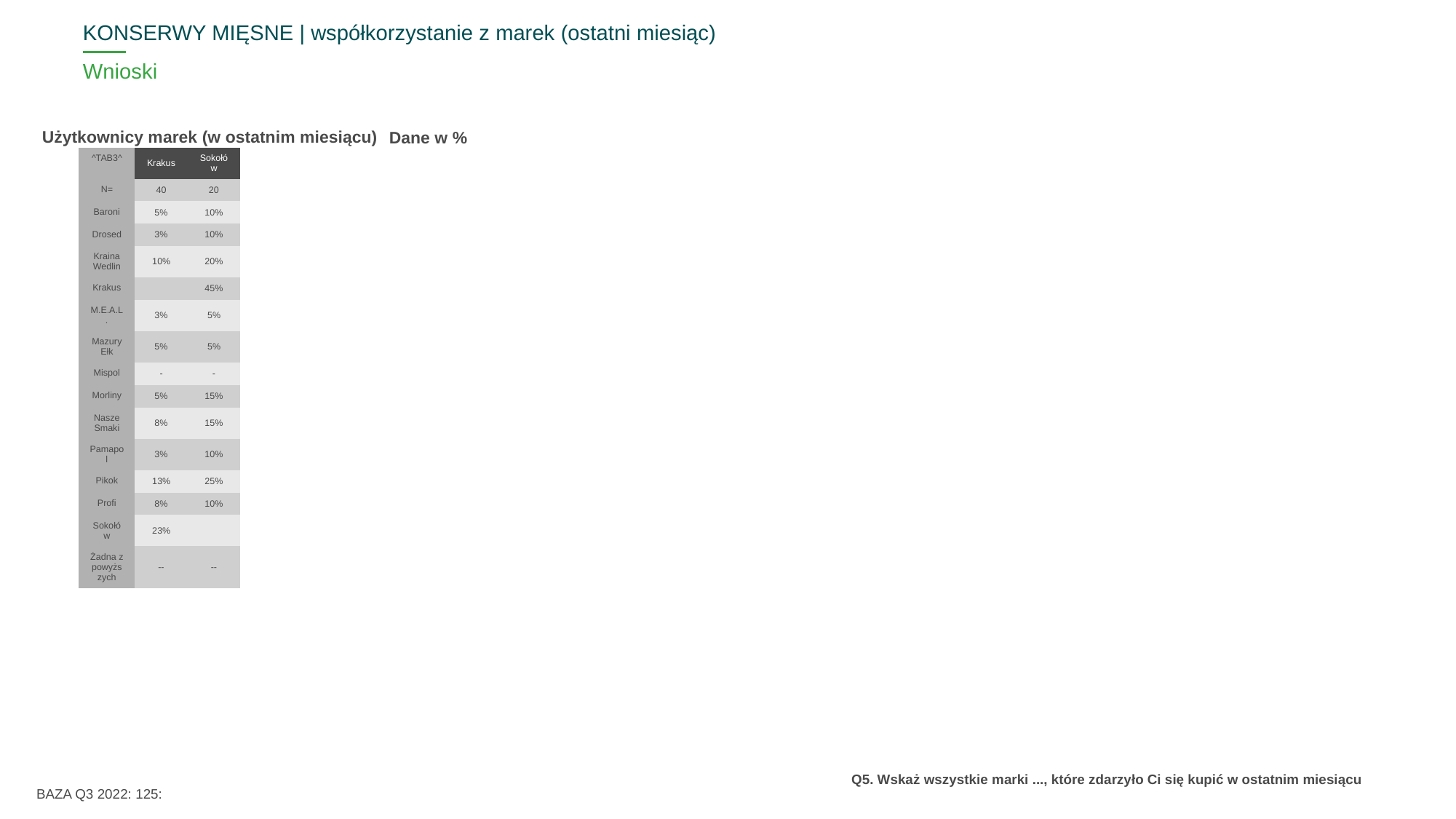

KONSERWY MIĘSNE | współkorzystanie z marek (ostatni miesiąc)
# Wnioski
Użytkownicy marek (w ostatnim miesiącu)
Dane w %
| ^TAB3^ | Krakus | Sokołów |
| --- | --- | --- |
| N= | 40 | 20 |
| Baroni | 5% | 10% |
| Drosed | 3% | 10% |
| Kraina Wedlin | 10% | 20% |
| Krakus |  | 45% |
| M.E.A.L. | 3% | 5% |
| Mazury Ełk | 5% | 5% |
| Mispol | - | - |
| Morliny | 5% | 15% |
| Nasze Smaki | 8% | 15% |
| Pamapol | 3% | 10% |
| Pikok | 13% | 25% |
| Profi | 8% | 10% |
| Sokołów | 23% |  |
| Żadna z powyższych | -- | -- |

BAZA Q3 2022: 125:
Q5. Wskaż wszystkie marki ..., które zdarzyło Ci się kupić w ostatnim miesiącu